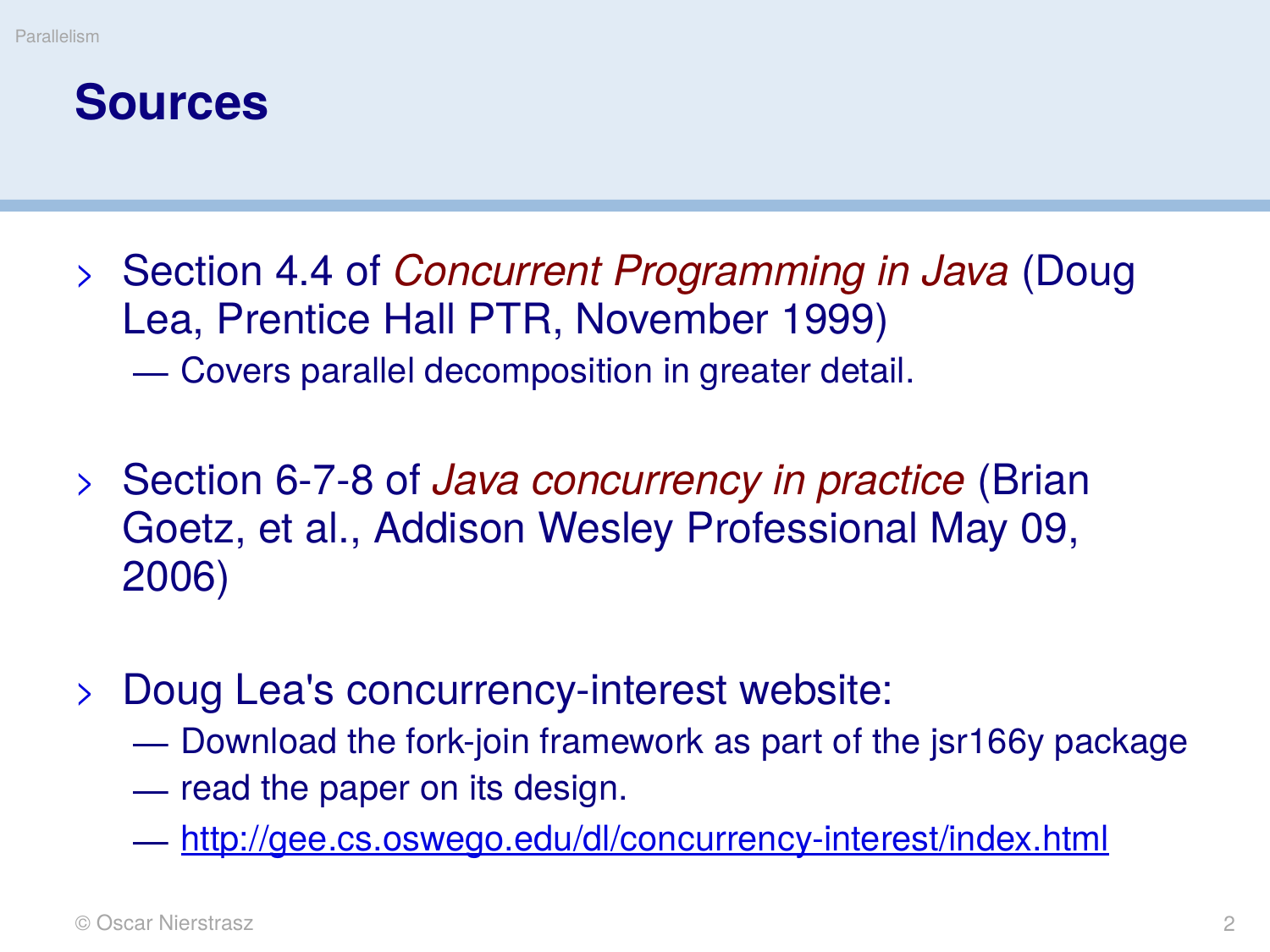

Parallelism
# Sources
Section 4.4 of Concurrent Programming in Java (Doug Lea, Prentice Hall PTR, November 1999)
Covers parallel decomposition in greater detail.

Section 6-7-8 of Java concurrency in practice (Brian Goetz, et al., ﻿Addison Wesley Professional ﻿May 09, 2006)

Doug Lea's concurrency-interest website:
Download the fork-join framework as part of the jsr166y package
read the paper on its design.
http://gee.cs.oswego.edu/dl/concurrency-interest/index.html

© Oscar Nierstrasz
2